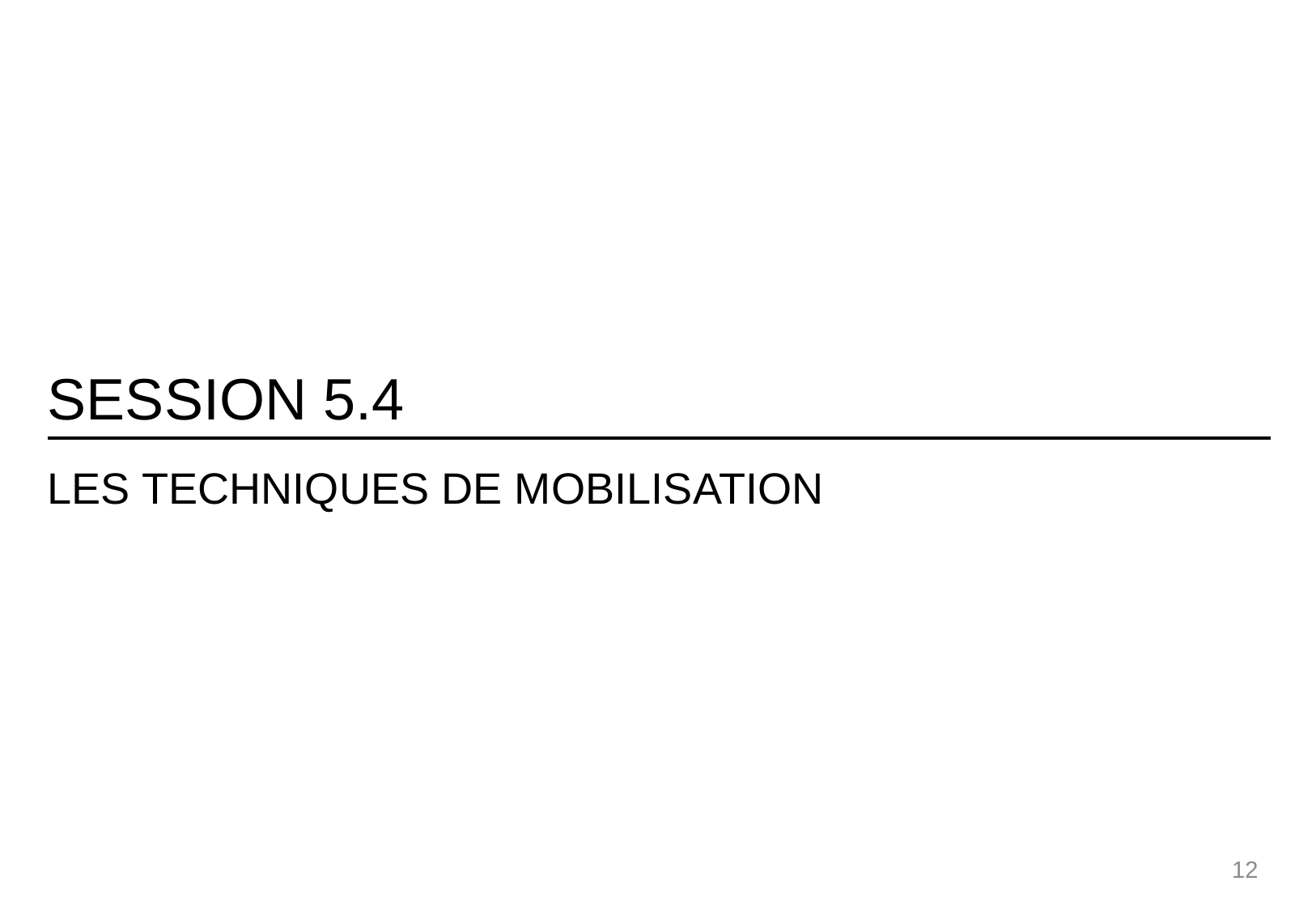

# Session 5.4
Les techniques de mobilisation
12